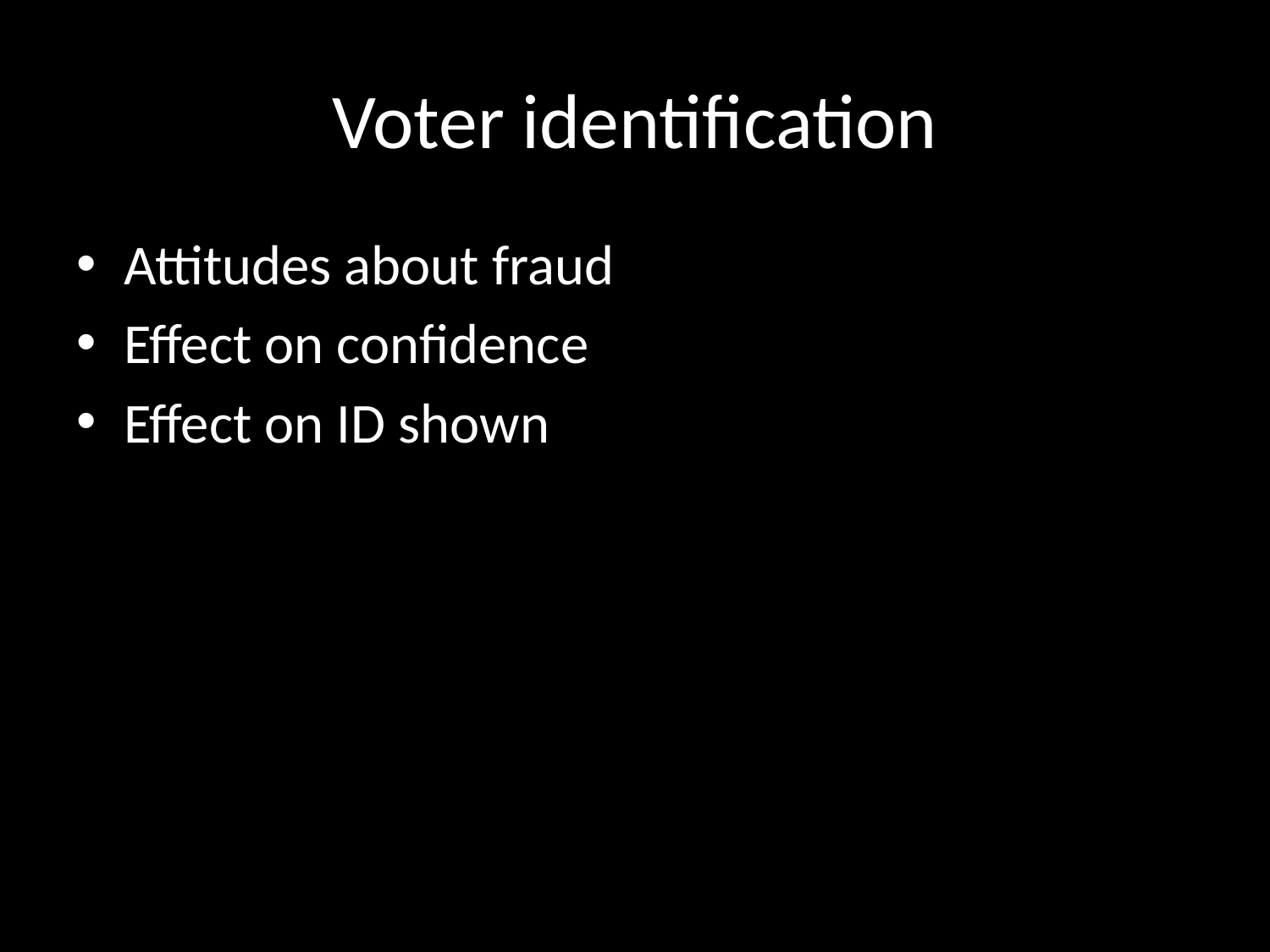

# Voter identification
Attitudes about fraud
Effect on confidence
Effect on ID shown